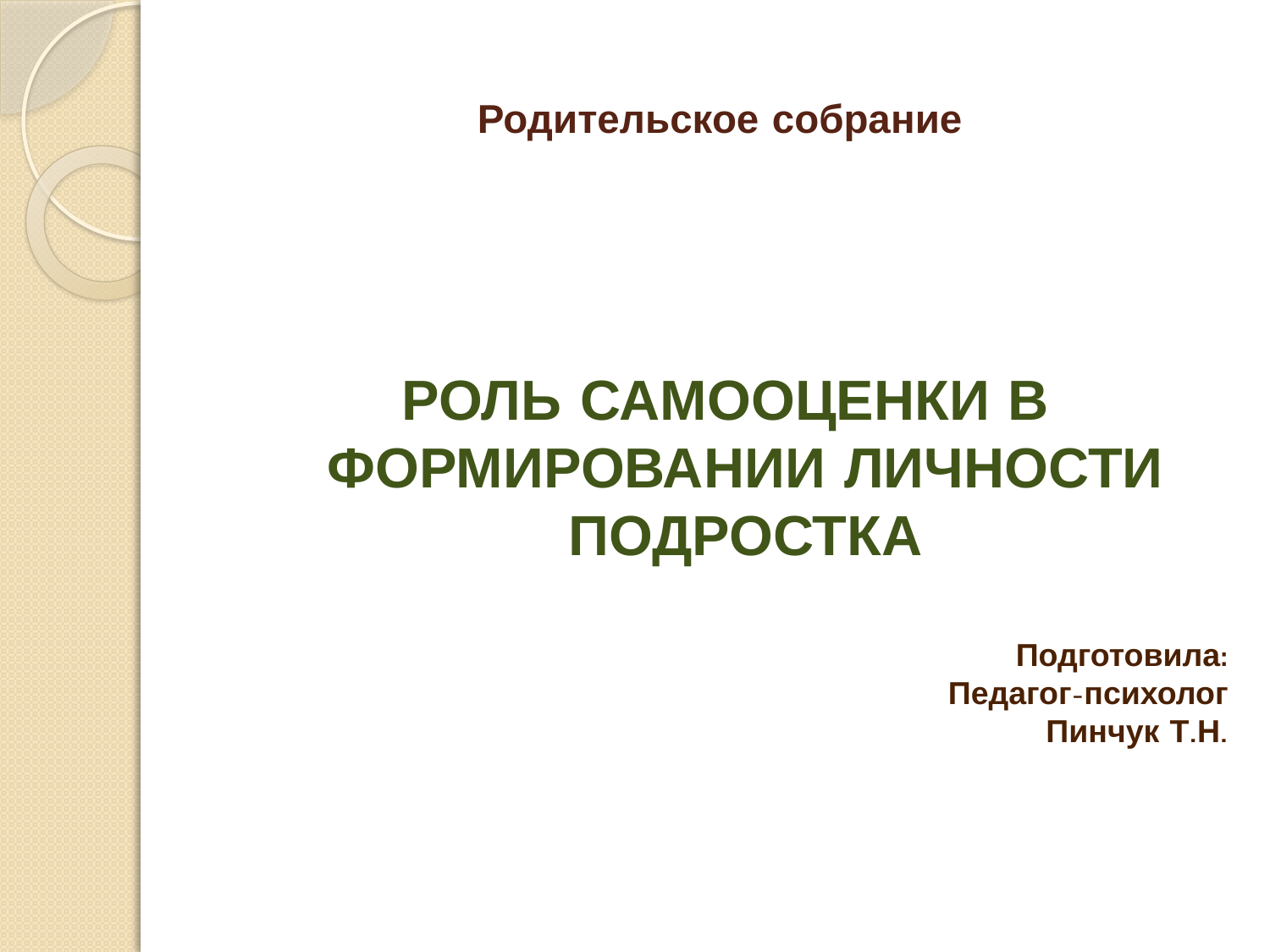

# Родительское собрание

РОЛЬ САМООЦЕНКИ В ФОРМИРОВАНИИ ЛИЧНОСТИ ПОДРОСТКА

Подготовила:
Педагог-психолог
Пинчук Т.Н.